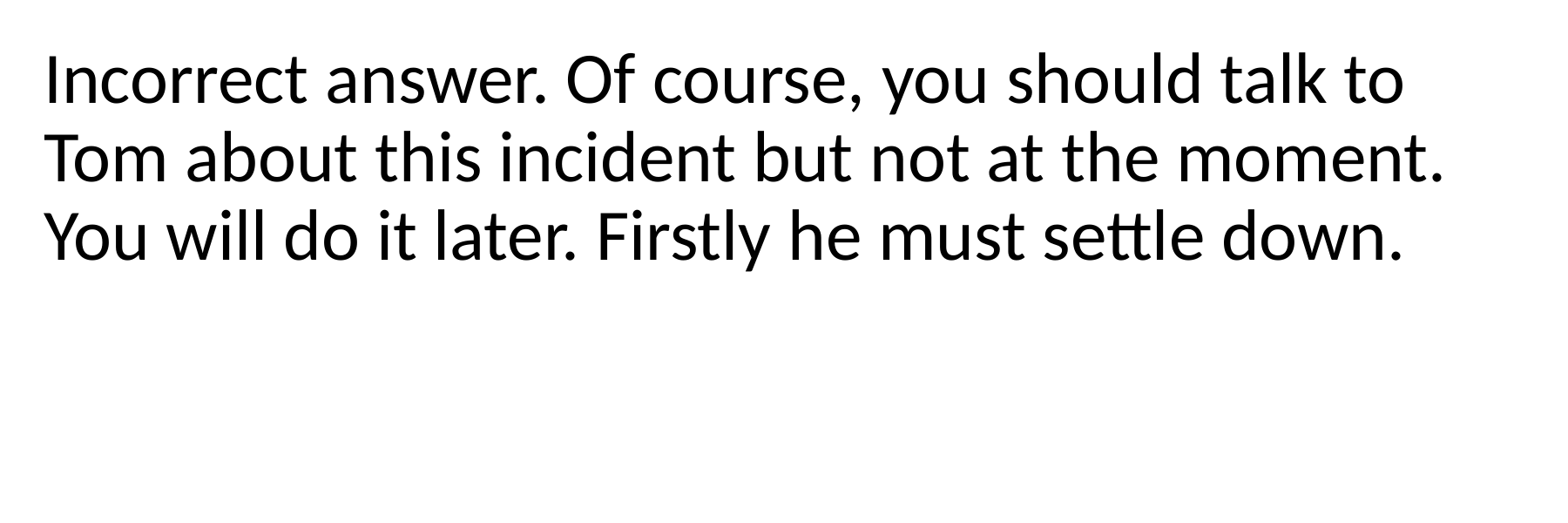

Incorrect answer. Of course, you should talk to Tom about this incident but not at the moment. You will do it later. Firstly he must settle down.